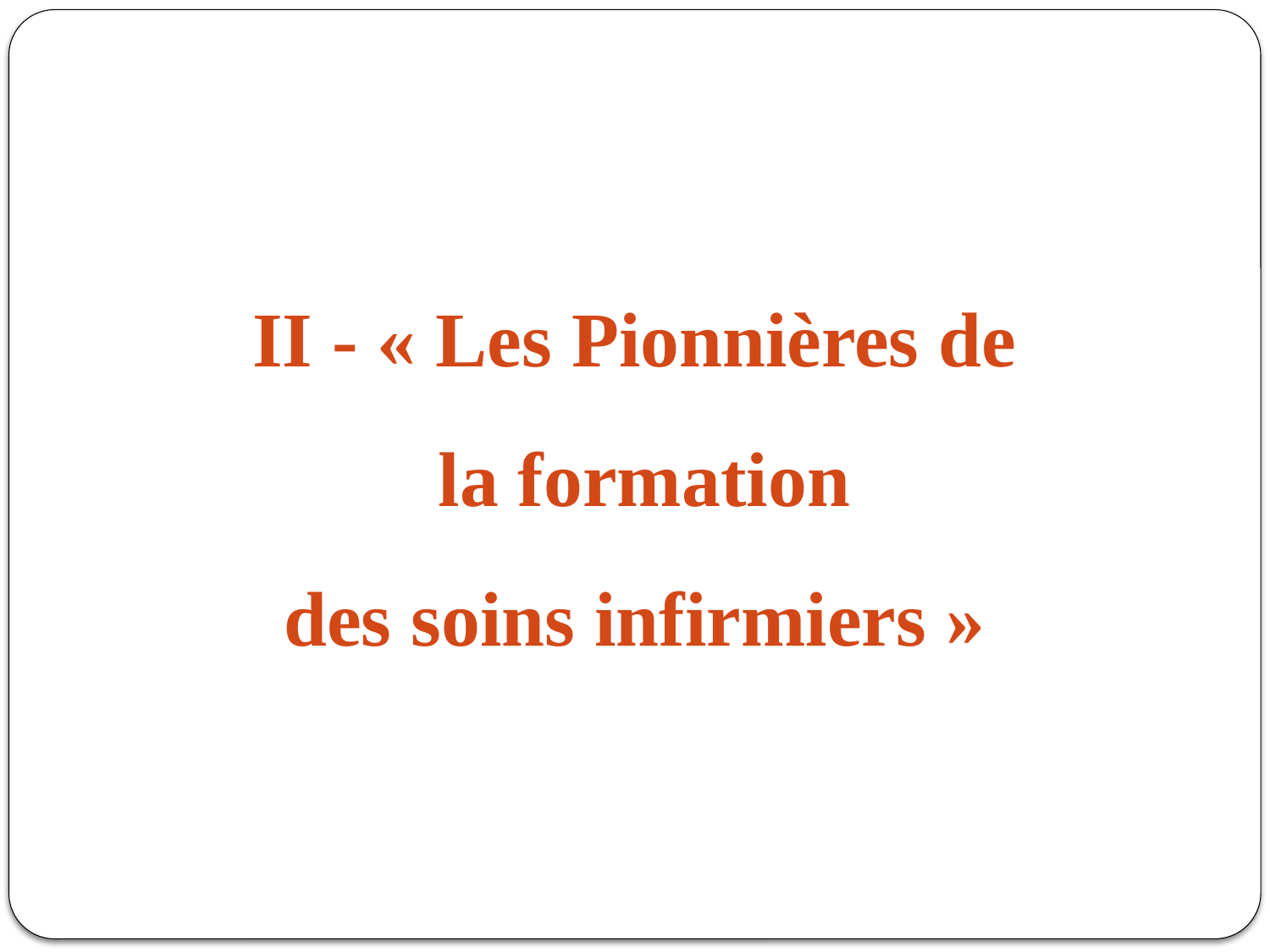

# II - « Les Pionnières de la formation des soins infirmiers »